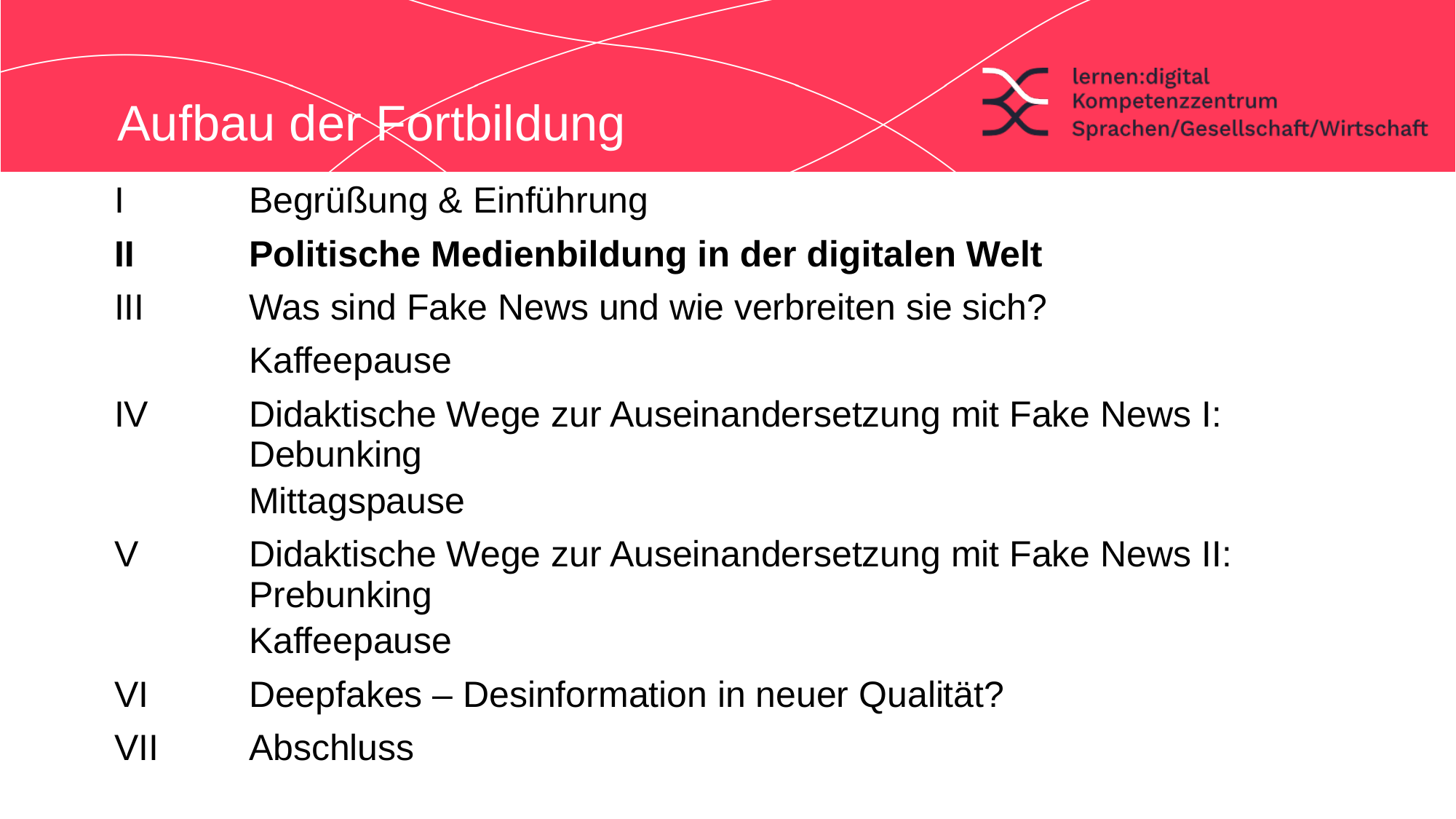

# Aufbau der Fortbildung
| I | Begrüßung & Einführung |
| --- | --- |
| II | Politische Medienbildung in der digitalen Welt |
| III | Was sind Fake News und wie verbreiten sie sich? |
|  | Kaffeepause |
| IV | Didaktische Wege zur Auseinandersetzung mit Fake News I: Debunking |
|  | Mittagspause |
| V | Didaktische Wege zur Auseinandersetzung mit Fake News II: Prebunking |
|  | Kaffeepause |
| VI | Deepfakes – Desinformation in neuer Qualität? |
| VII | Abschluss |